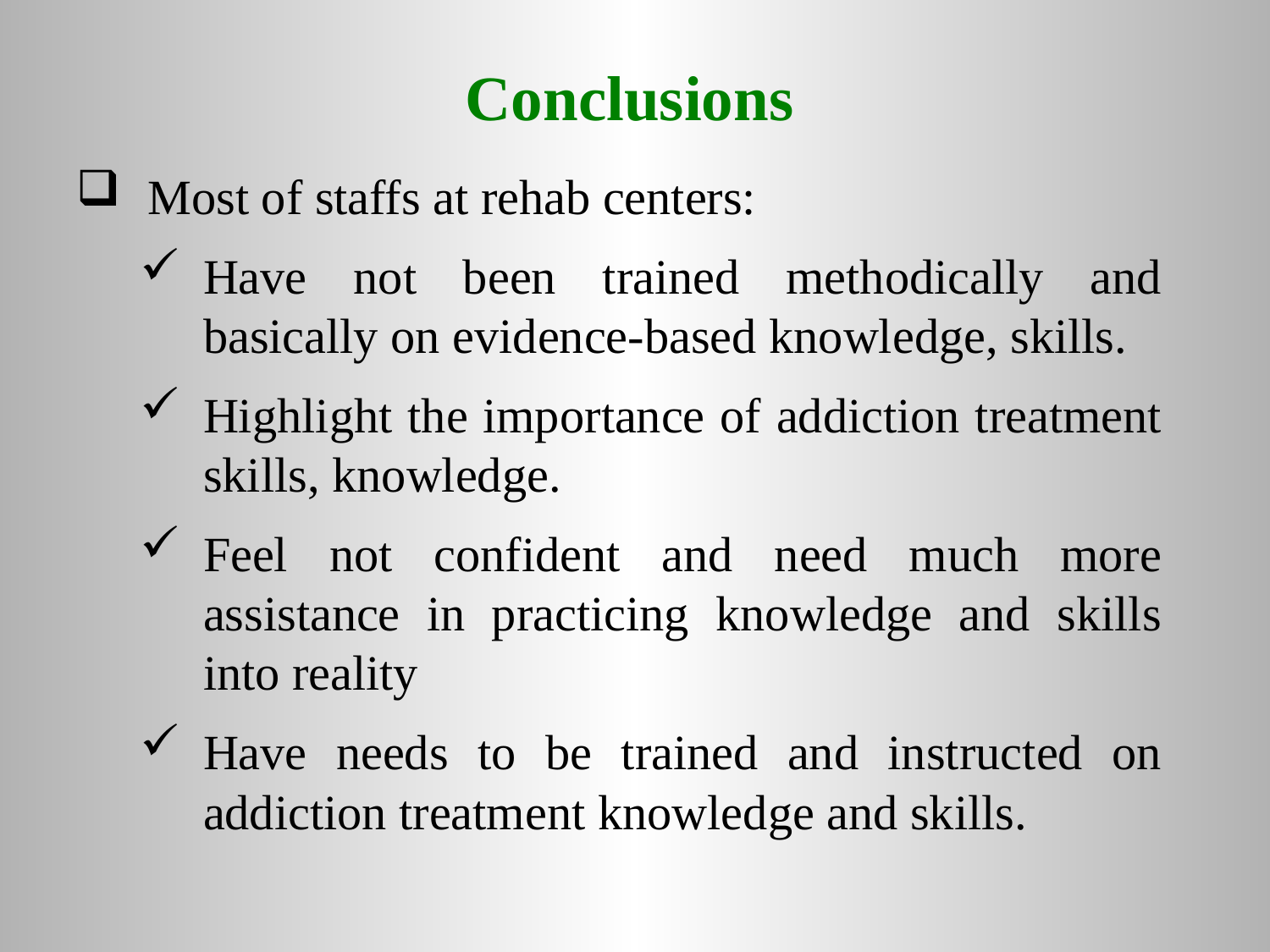

# Conclusions
Most of staffs at rehab centers:
Have not been trained methodically and basically on evidence-based knowledge, skills.
Highlight the importance of addiction treatment skills, knowledge.
Feel not confident and need much more assistance in practicing knowledge and skills into reality
Have needs to be trained and instructed on addiction treatment knowledge and skills.